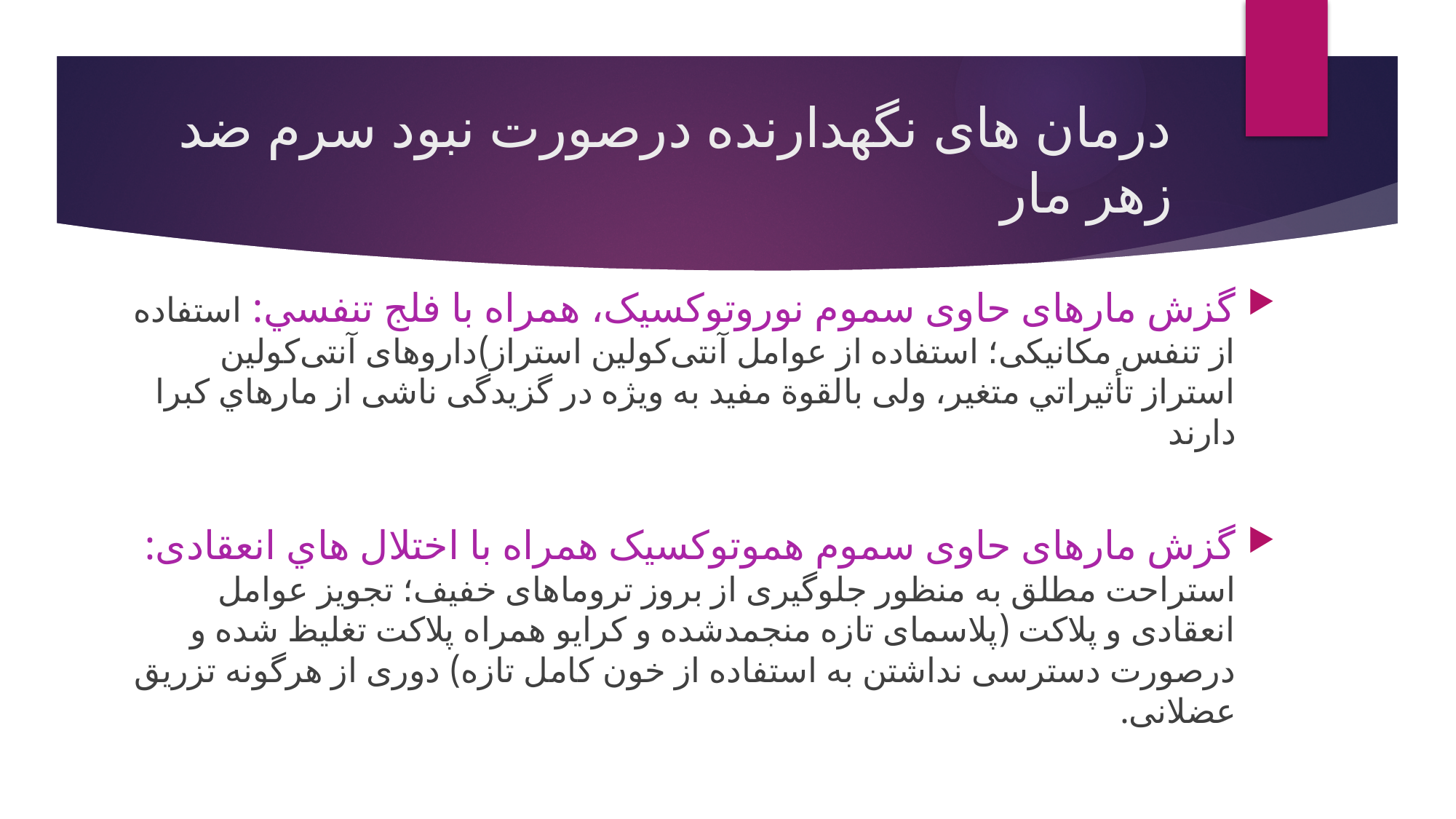

# درمان های نگهدارنده درصورت نبود سرم ضد زهر مار
گزش مارهای حاوی سموم نوروتوکسیک، همراه با فلج تنفسي: استفاده از تنفس مکانیکی؛ استفاده از عوامل آنتی‌کولین استراز)داروهای آنتی‌کولین استراز تأثيراتي متغیر، ولی بالقوة مفید به ویژه در گزیدگی ناشی از مارهاي کبرا دارند

گزش مارهای حاوی سموم هموتوکسیک همراه با اختلال هاي انعقادی: استراحت مطلق به منظور جلوگیری از بروز تروماهای خفیف؛ تجویز عوامل انعقادی و پلاکت (پلاسمای تازه منجمدشده و کرایو همراه پلاکت تغلیظ شده و درصورت دسترسی نداشتن به استفاده از خون کامل تازه) دوری از هرگونه تزریق عضلانی.